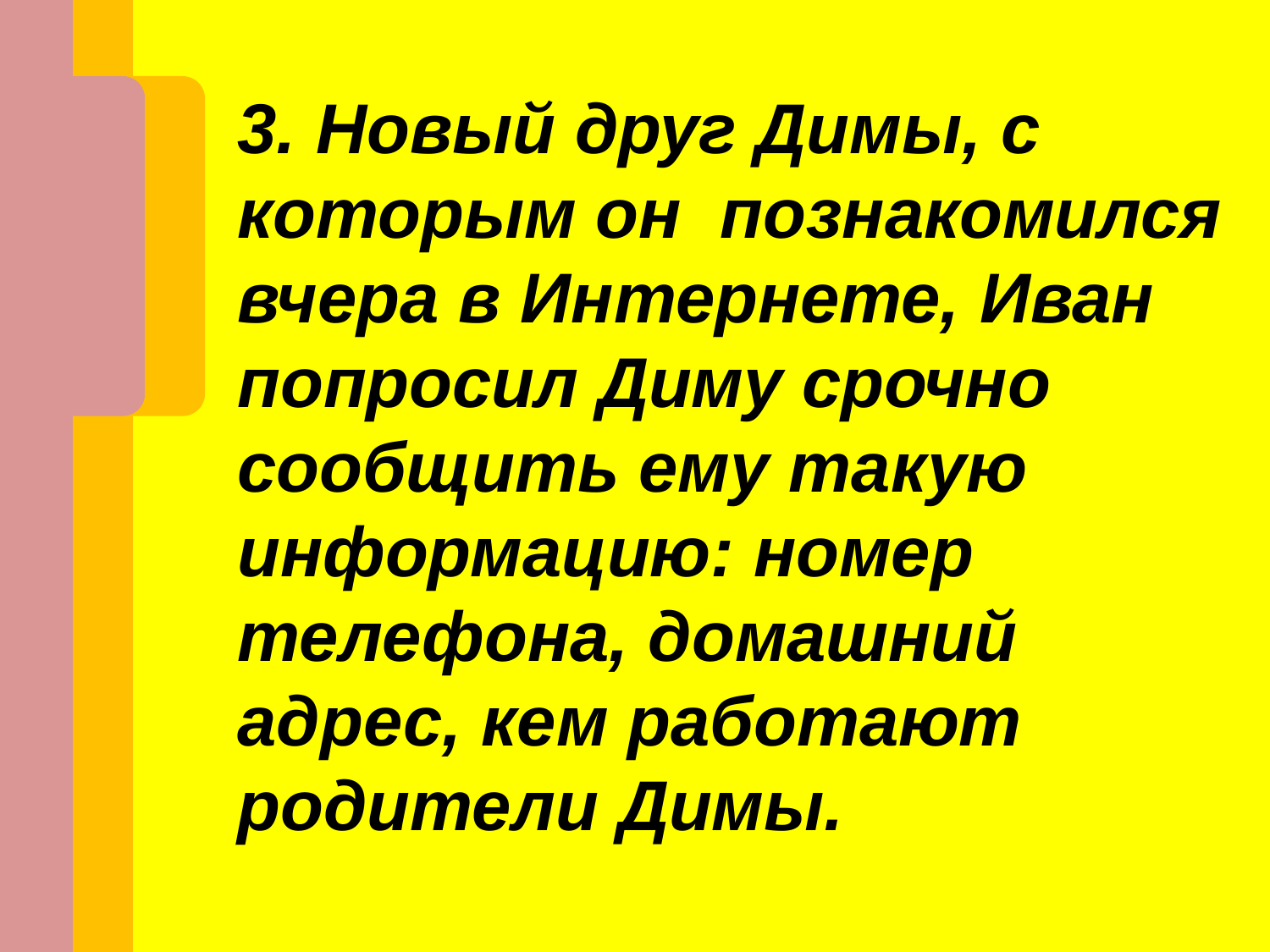

3. Новый друг Димы, с которым он  познакомился вчера в Интернете, Иван попросил Диму срочно сообщить ему такую информацию: номер телефона, домашний адрес, кем работают родители Димы.